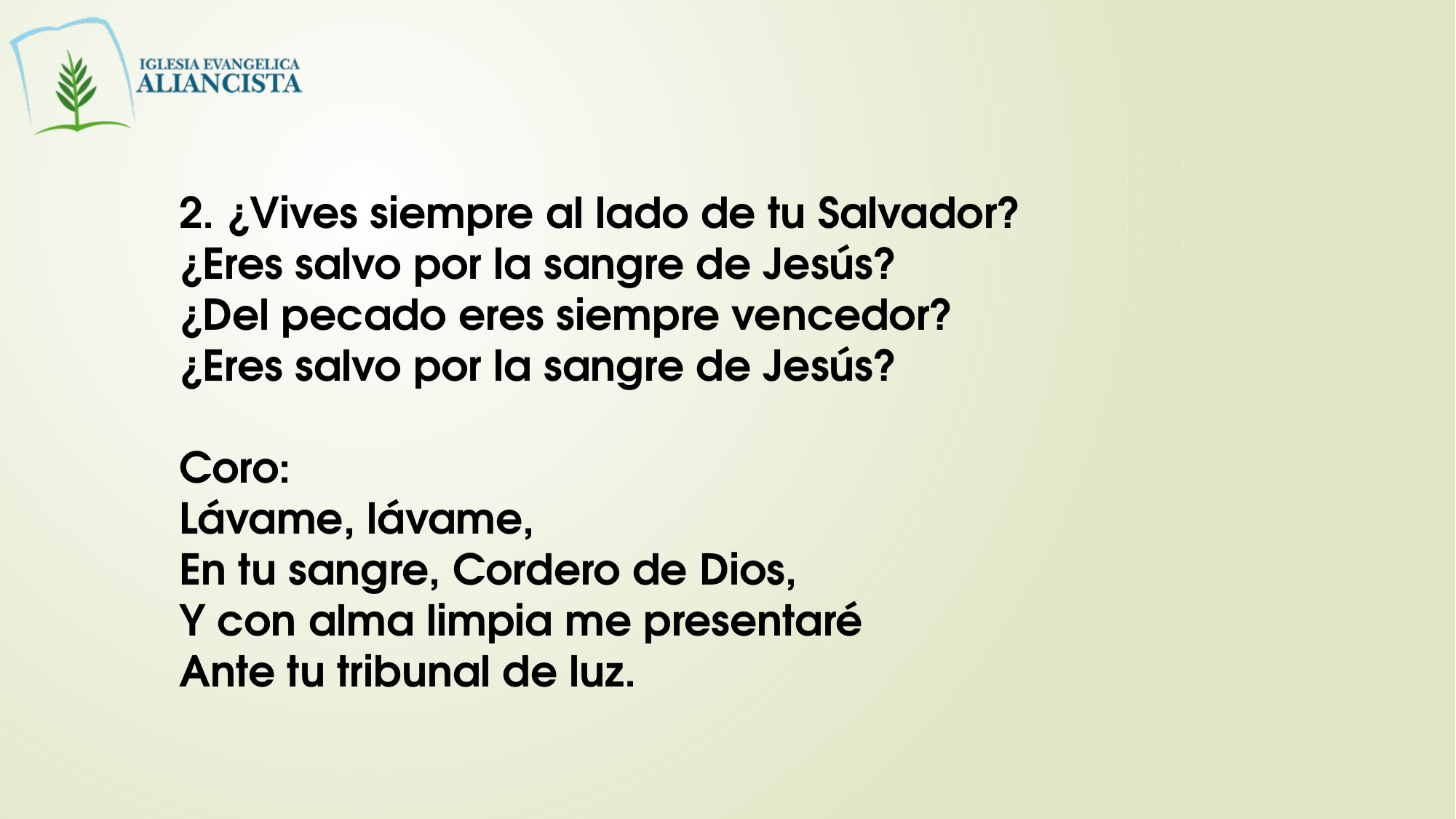

2. ¿Vives siempre al lado de tu Salvador?
¿Eres salvo por la sangre de Jesús?
¿Del pecado eres siempre vencedor?
¿Eres salvo por la sangre de Jesús?

Coro:
Lávame, lávame,
En tu sangre, Cordero de Dios,
Y con alma limpia me presentaré
Ante tu tribunal de luz.